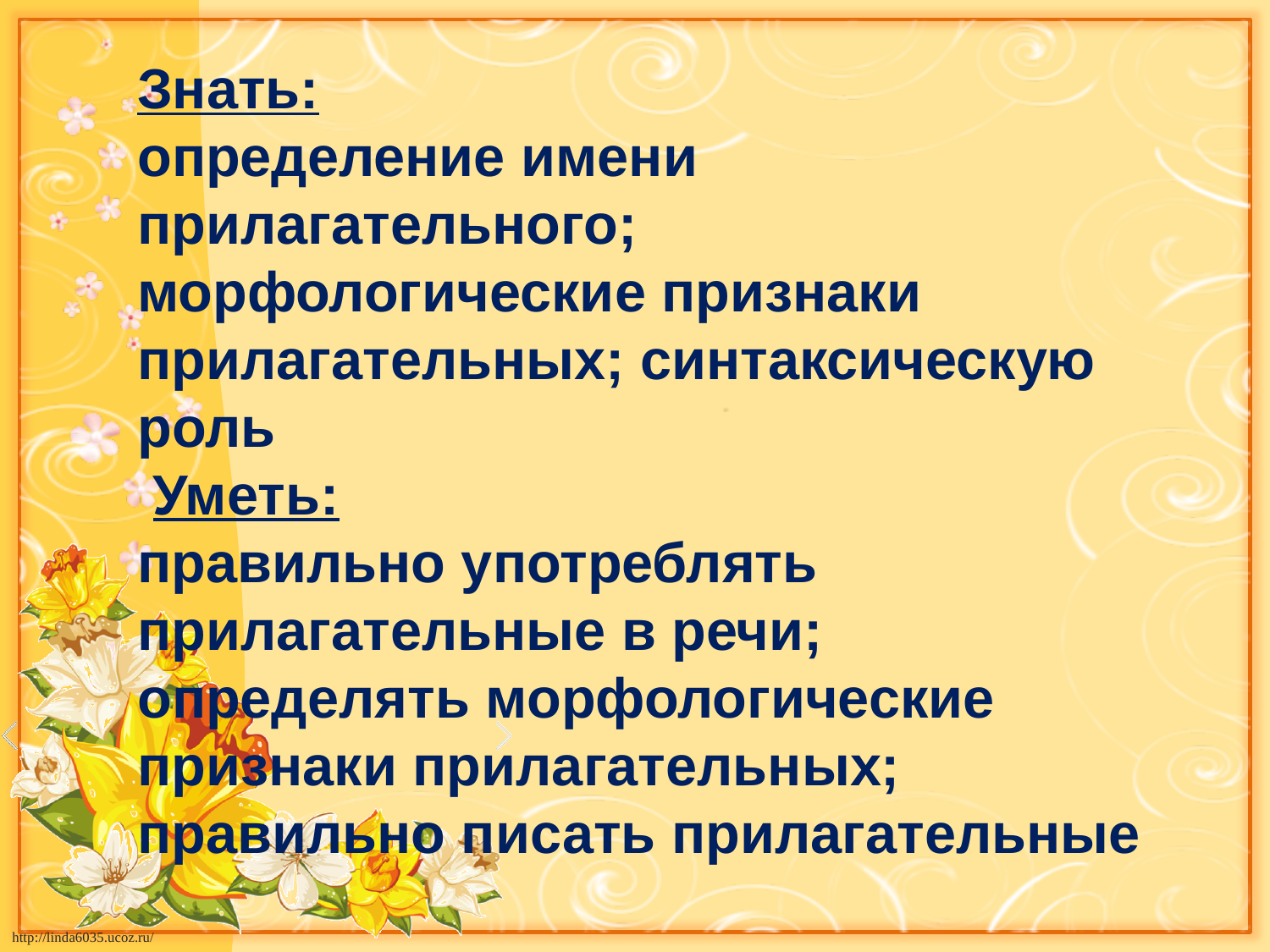

Знать:
определение имени прилагательного;
морфологические признаки прилагательных; синтаксическую роль
 Уметь:
правильно употреблять прилагательные в речи;
определять морфологические признаки прилагательных;
правильно писать прилагательные